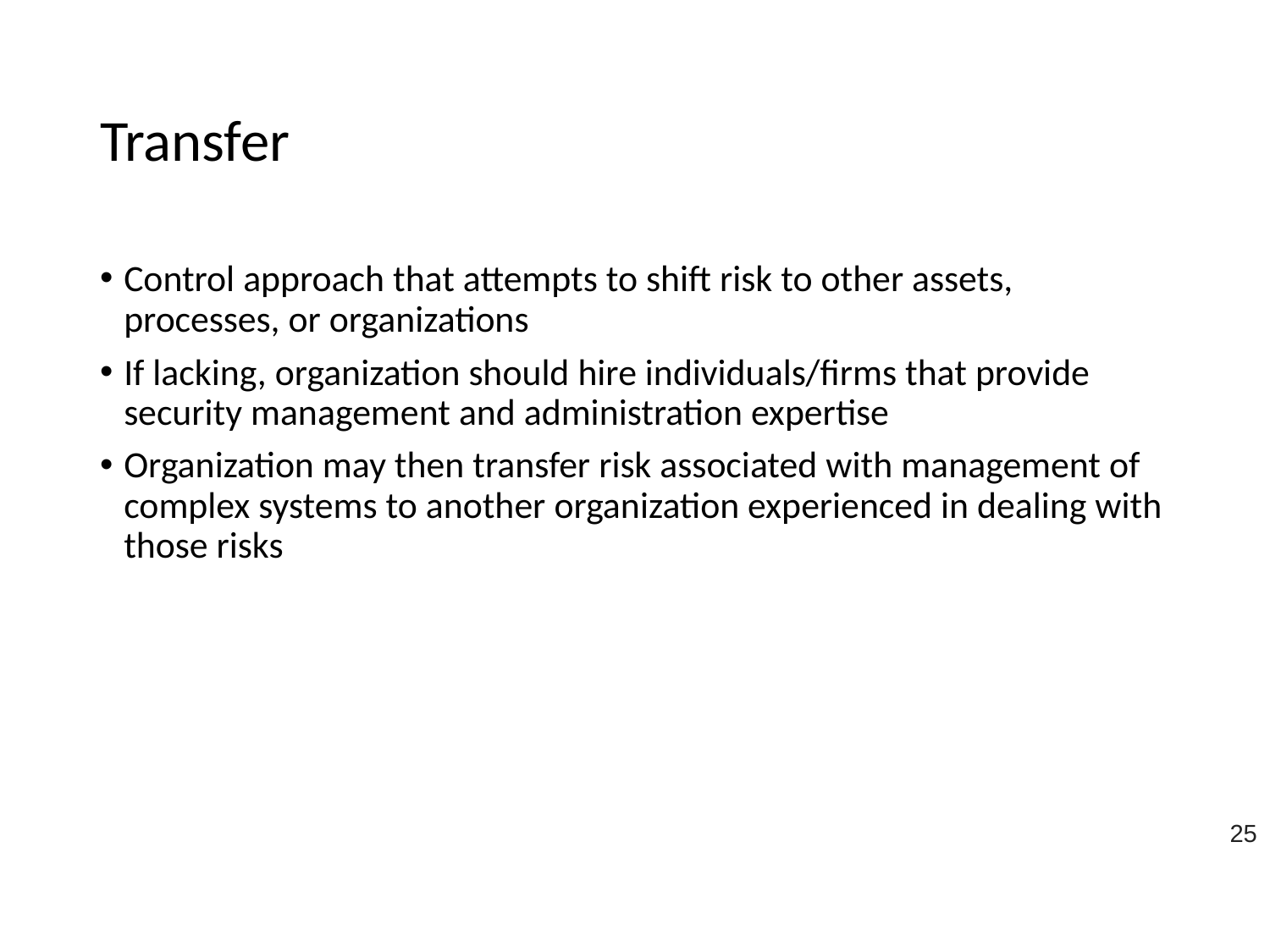

# Transfer
Control approach that attempts to shift risk to other assets, processes, or organizations
If lacking, organization should hire individuals/firms that provide security management and administration expertise
Organization may then transfer risk associated with management of complex systems to another organization experienced in dealing with those risks
25